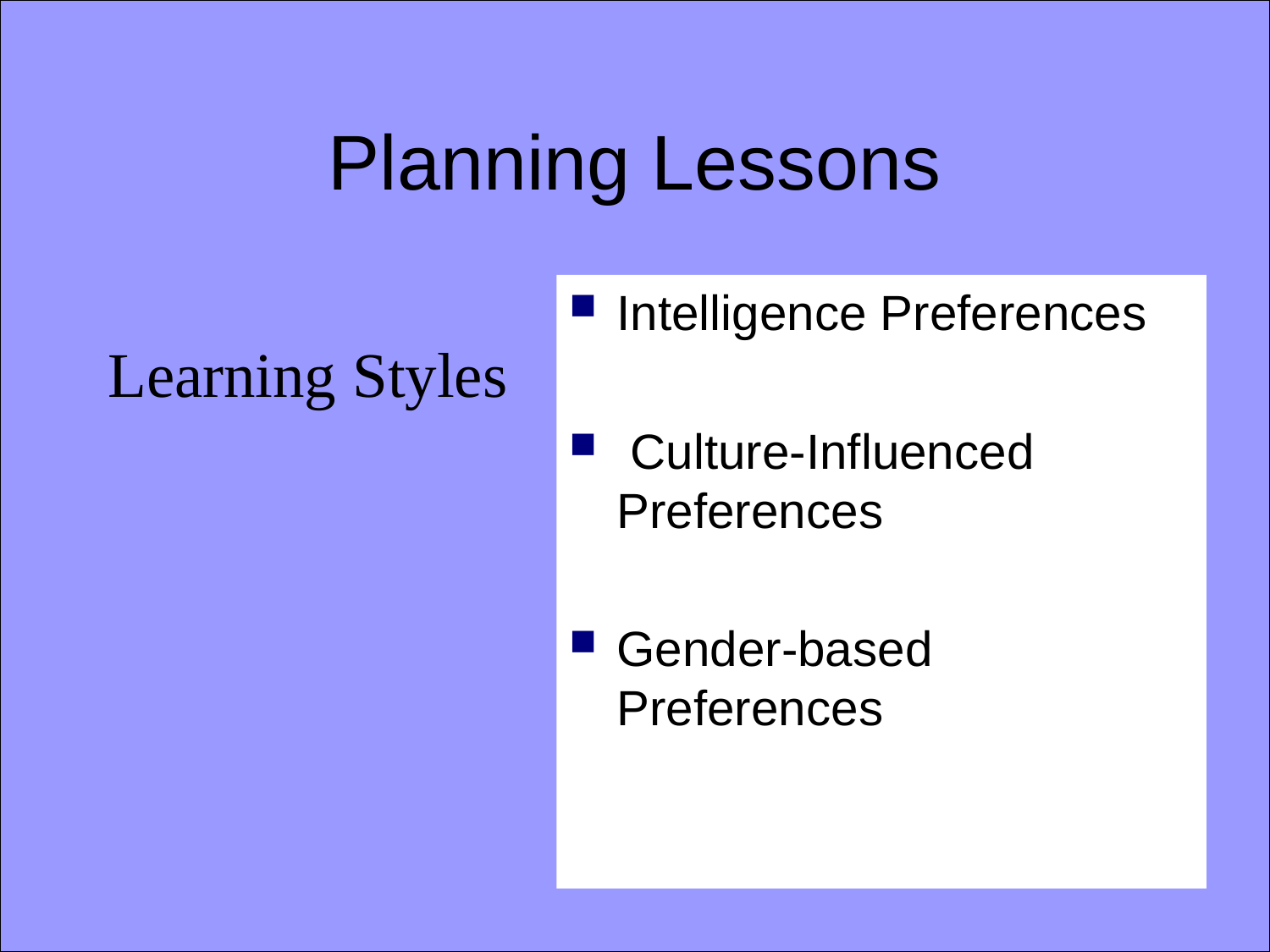

# Planning Lessons
Intelligence Preferences

 Culture-Influenced Preferences

Gender-based Preferences

Learning Styles